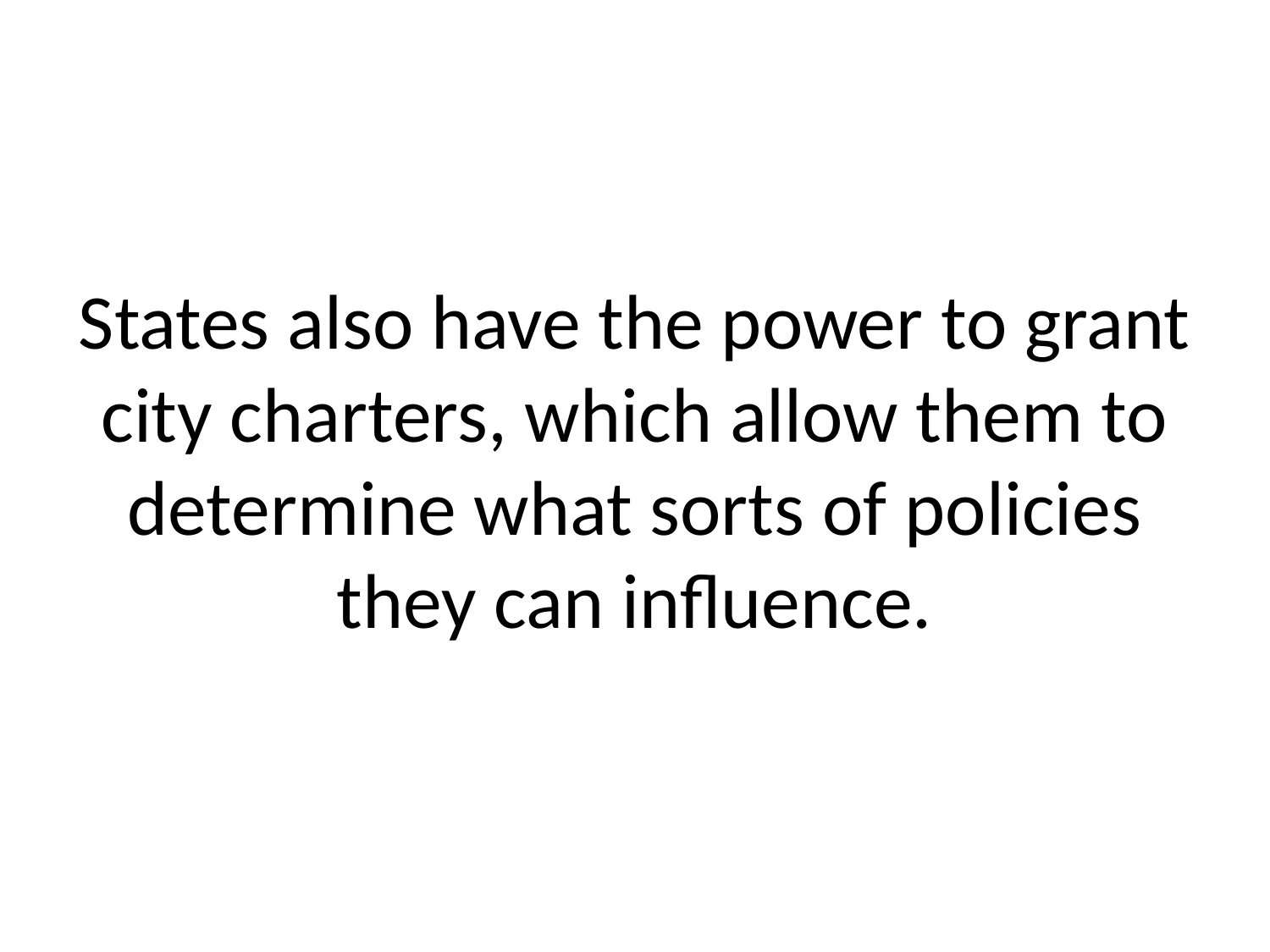

# States also have the power to grant city charters, which allow them to determine what sorts of policies they can influence.